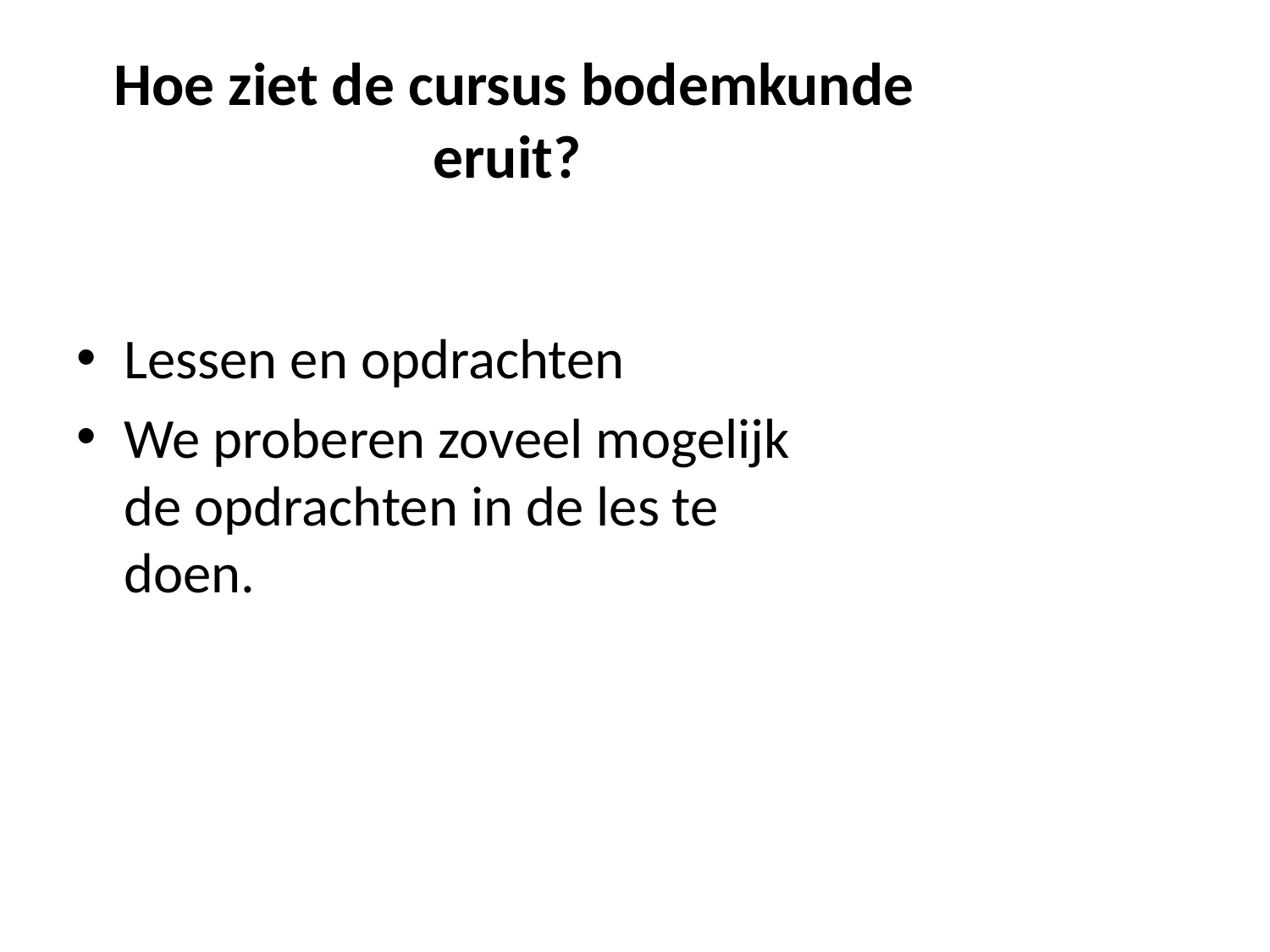

# Hoe ziet de cursus bodemkunde eruit?
Lessen en opdrachten
We proberen zoveel mogelijk de opdrachten in de les te doen.